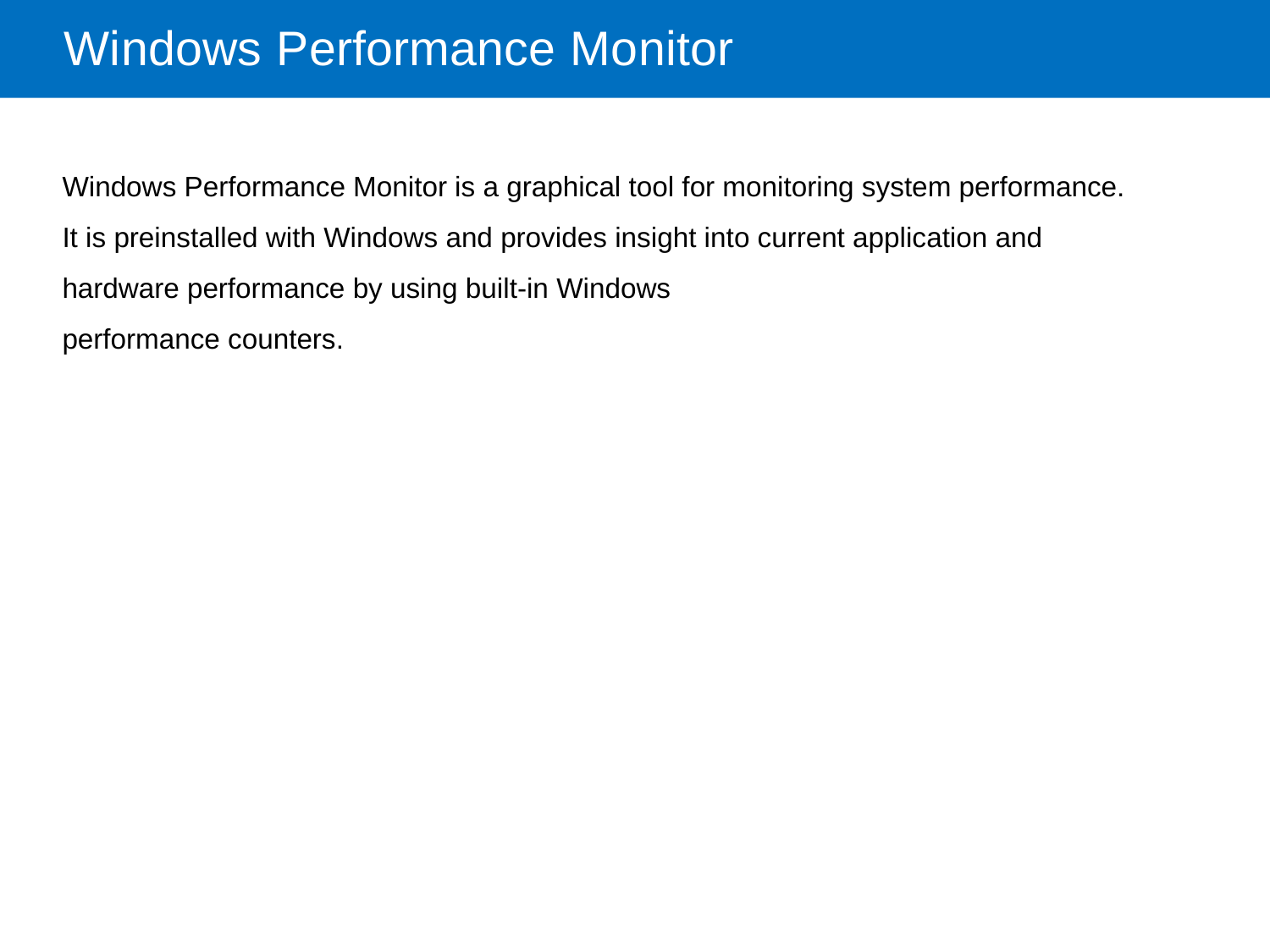

Windows Performance Monitor

Windows Performance Monitor is a graphical tool for monitoring system performance. It is preinstalled with Windows and provides insight into current application and hardware performance by using built-in Windows
performance counters.